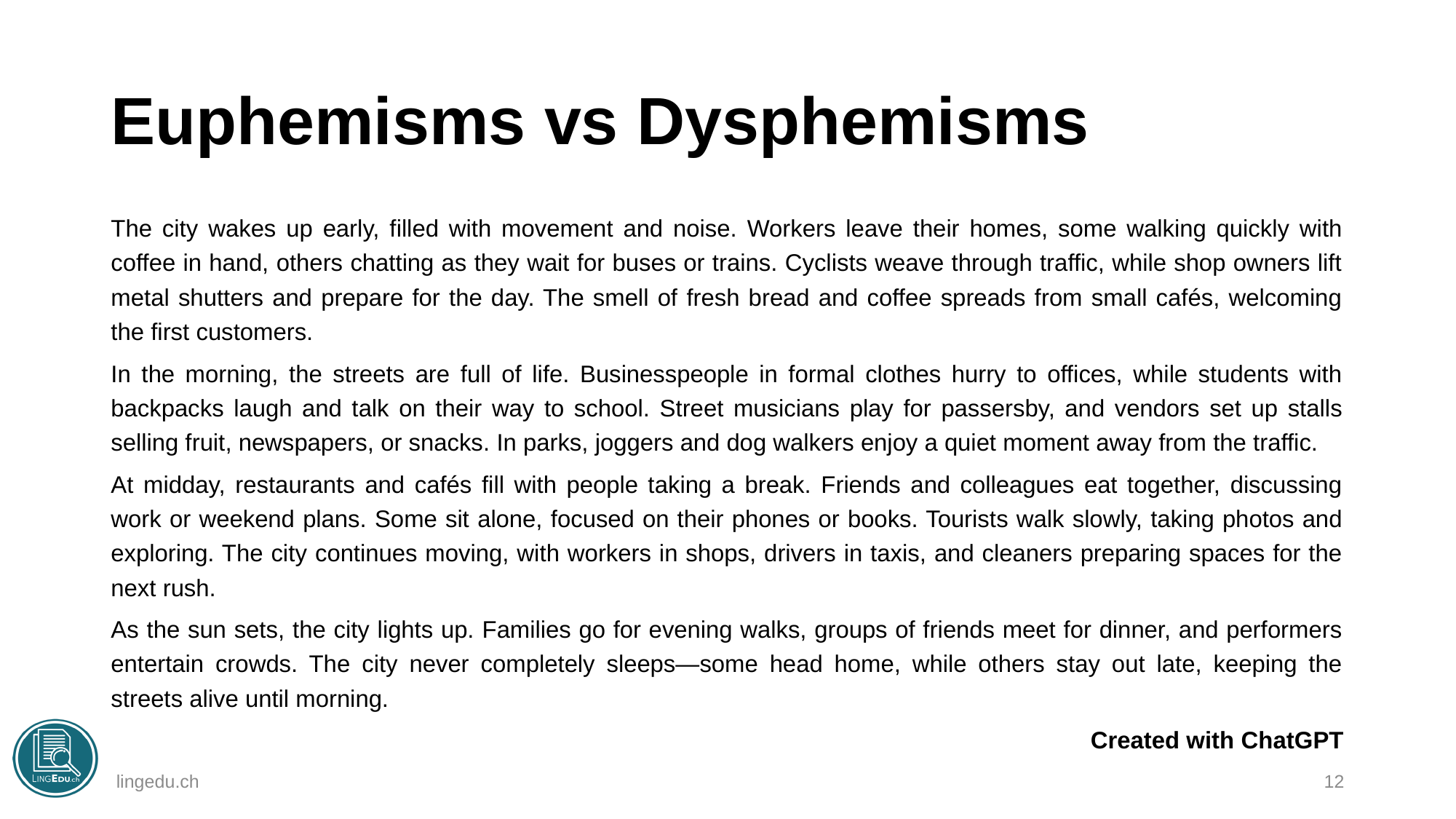

# Euphemisms vs Dysphemisms
The city wakes up early, filled with movement and noise. Workers leave their homes, some walking quickly with coffee in hand, others chatting as they wait for buses or trains. Cyclists weave through traffic, while shop owners lift metal shutters and prepare for the day. The smell of fresh bread and coffee spreads from small cafés, welcoming the first customers.
In the morning, the streets are full of life. Businesspeople in formal clothes hurry to offices, while students with backpacks laugh and talk on their way to school. Street musicians play for passersby, and vendors set up stalls selling fruit, newspapers, or snacks. In parks, joggers and dog walkers enjoy a quiet moment away from the traffic.
At midday, restaurants and cafés fill with people taking a break. Friends and colleagues eat together, discussing work or weekend plans. Some sit alone, focused on their phones or books. Tourists walk slowly, taking photos and exploring. The city continues moving, with workers in shops, drivers in taxis, and cleaners preparing spaces for the next rush.
As the sun sets, the city lights up. Families go for evening walks, groups of friends meet for dinner, and performers entertain crowds. The city never completely sleeps—some head home, while others stay out late, keeping the streets alive until morning.
Created with ChatGPT

lingedu.ch
12